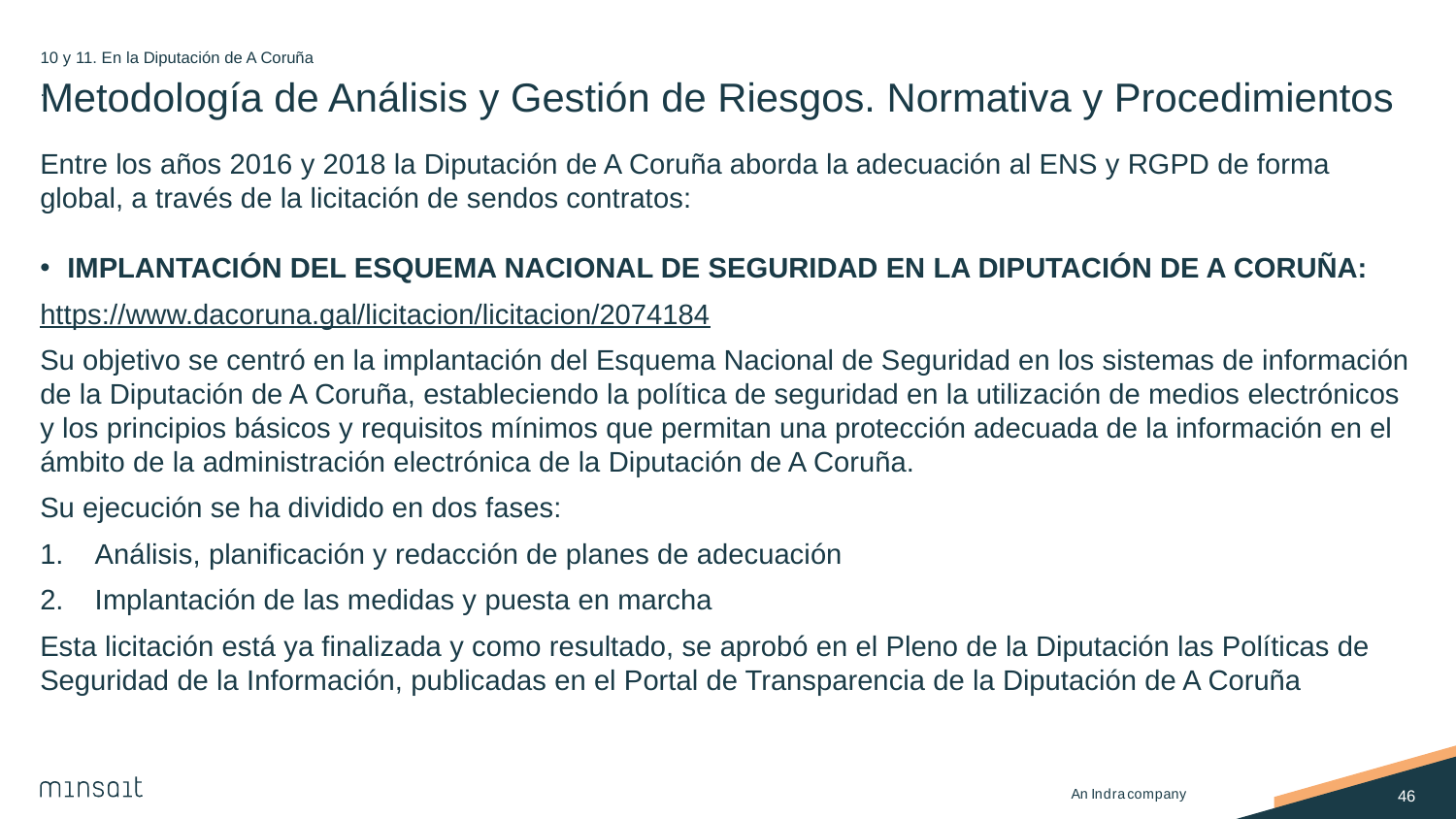

10 y 11. En la Diputación de A Coruña
.
# Metodología de Análisis y Gestión de Riesgos. Normativa y Procedimientos
Entre los años 2016 y 2018 la Diputación de A Coruña aborda la adecuación al ENS y RGPD de forma global, a través de la licitación de sendos contratos:

IMPLANTACIÓN DEL ESQUEMA NACIONAL DE SEGURIDAD EN LA DIPUTACIÓN DE A CORUÑA:
https://www.dacoruna.gal/licitacion/licitacion/2074184
Su objetivo se centró en la implantación del Esquema Nacional de Seguridad en los sistemas de información de la Diputación de A Coruña, estableciendo la política de seguridad en la utilización de medios electrónicos y los principios básicos y requisitos mínimos que permitan una protección adecuada de la información en el ámbito de la administración electrónica de la Diputación de A Coruña.
Su ejecución se ha dividido en dos fases:
Análisis, planificación y redacción de planes de adecuación
Implantación de las medidas y puesta en marcha
Esta licitación está ya finalizada y como resultado, se aprobó en el Pleno de la Diputación las Políticas de Seguridad de la Información, publicadas en el Portal de Transparencia de la Diputación de A Coruña